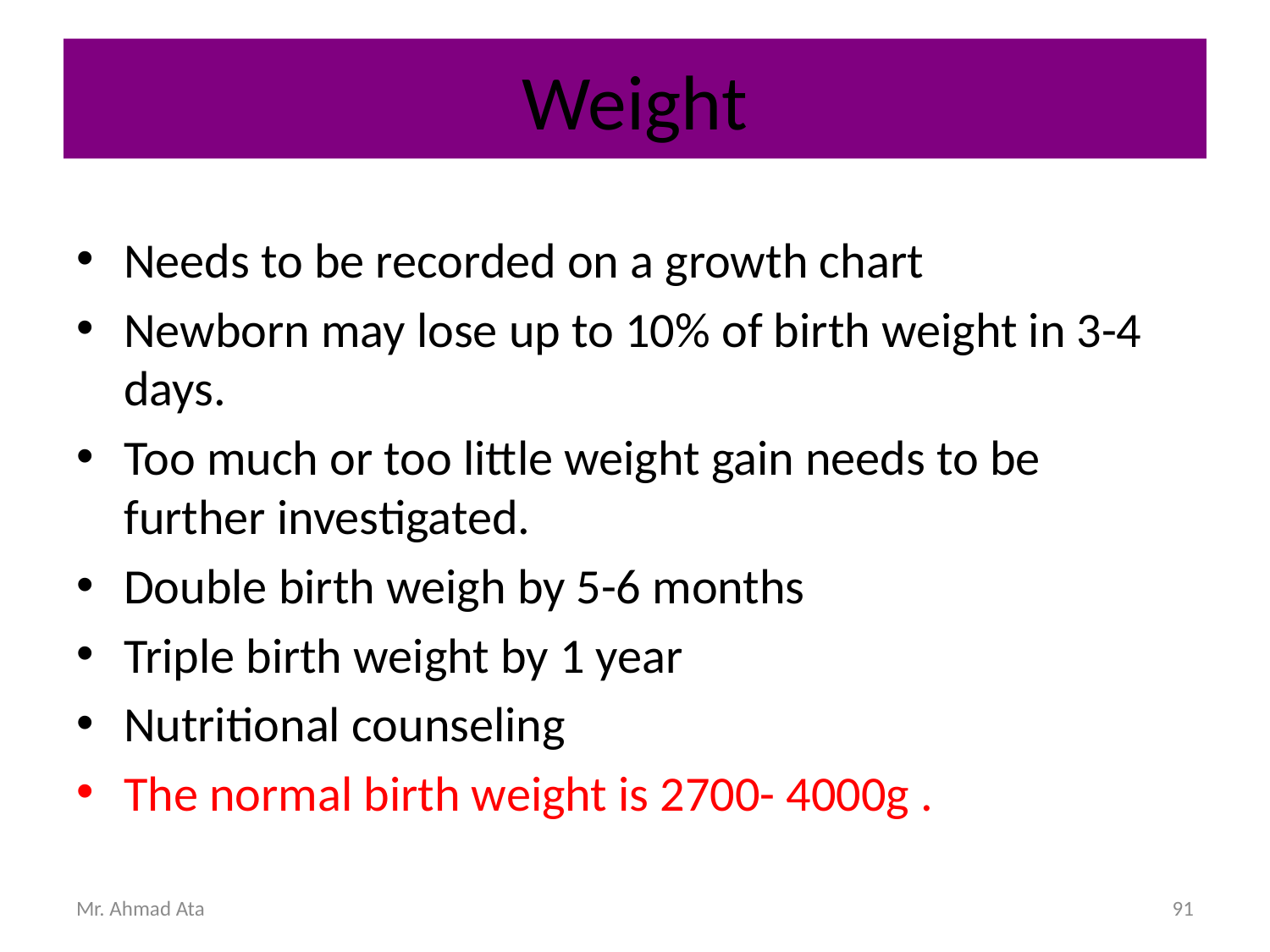

Weight
Needs to be recorded on a growth chart
Newborn may lose up to 10% of birth weight in 3-4 days.
Too much or too little weight gain needs to be further investigated.
Double birth weigh by 5-6 months
Triple birth weight by 1 year
Nutritional counseling
The normal birth weight is 2700- 4000g .

Mr. Ahmad Ata
91